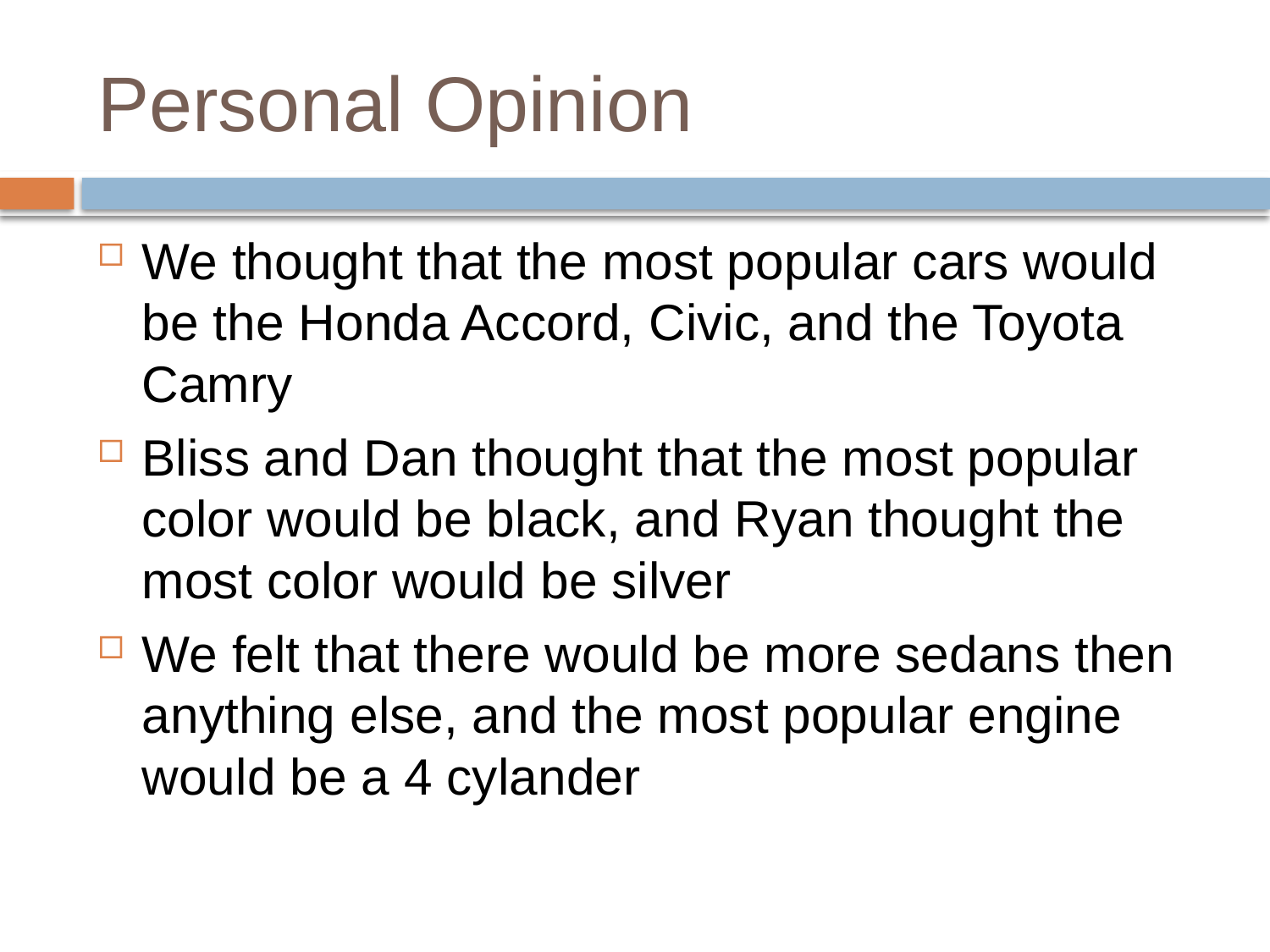

# Personal Opinion
We thought that the most popular cars would be the Honda Accord, Civic, and the Toyota Camry
Bliss and Dan thought that the most popular color would be black, and Ryan thought the most color would be silver
We felt that there would be more sedans then anything else, and the most popular engine would be a 4 cylander